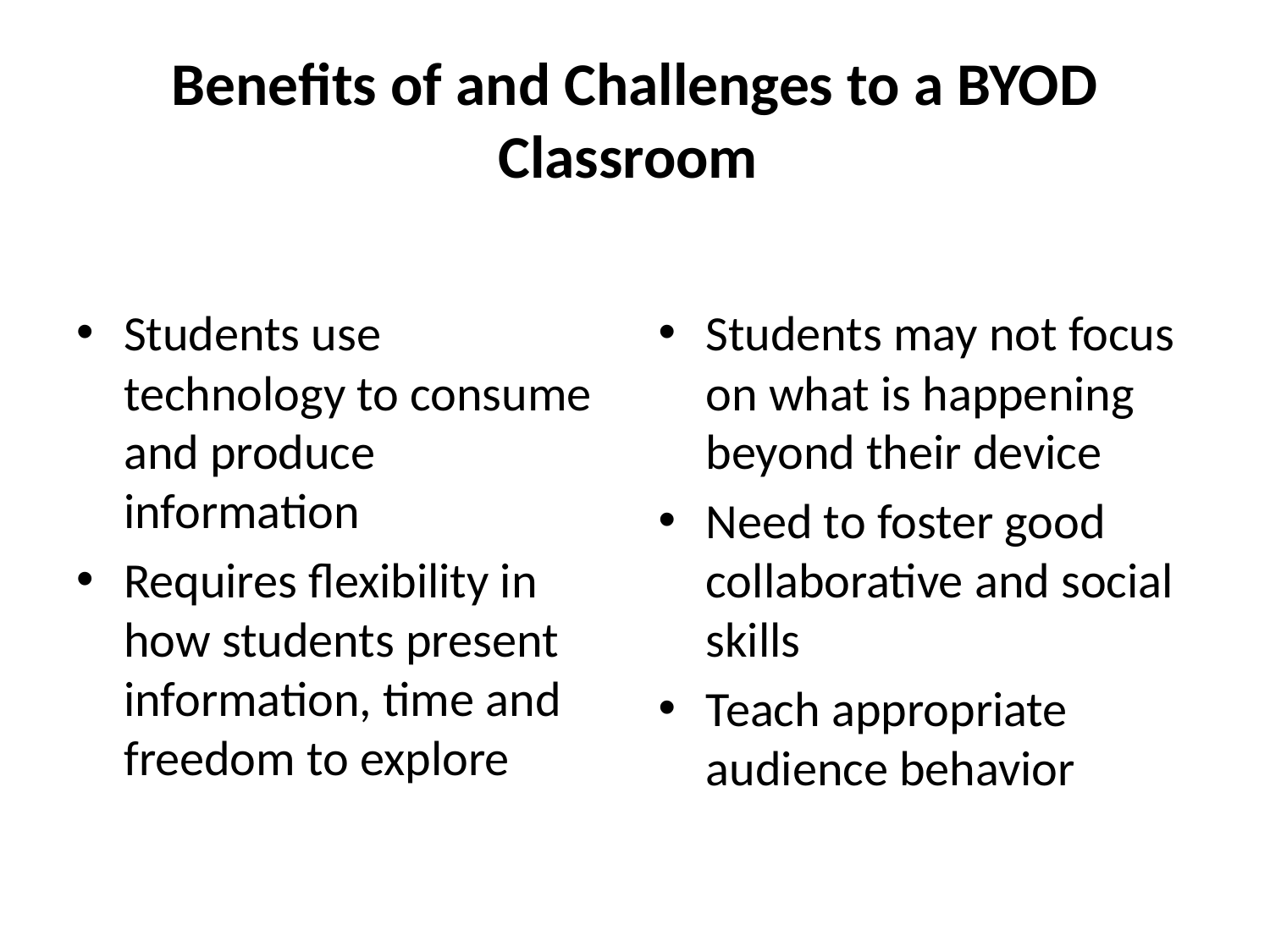

# Benefits of and Challenges to a BYOD Classroom
Students use technology to consume and produce information
Requires flexibility in how students present information, time and freedom to explore
Students may not focus on what is happening beyond their device
Need to foster good collaborative and social skills
Teach appropriate audience behavior